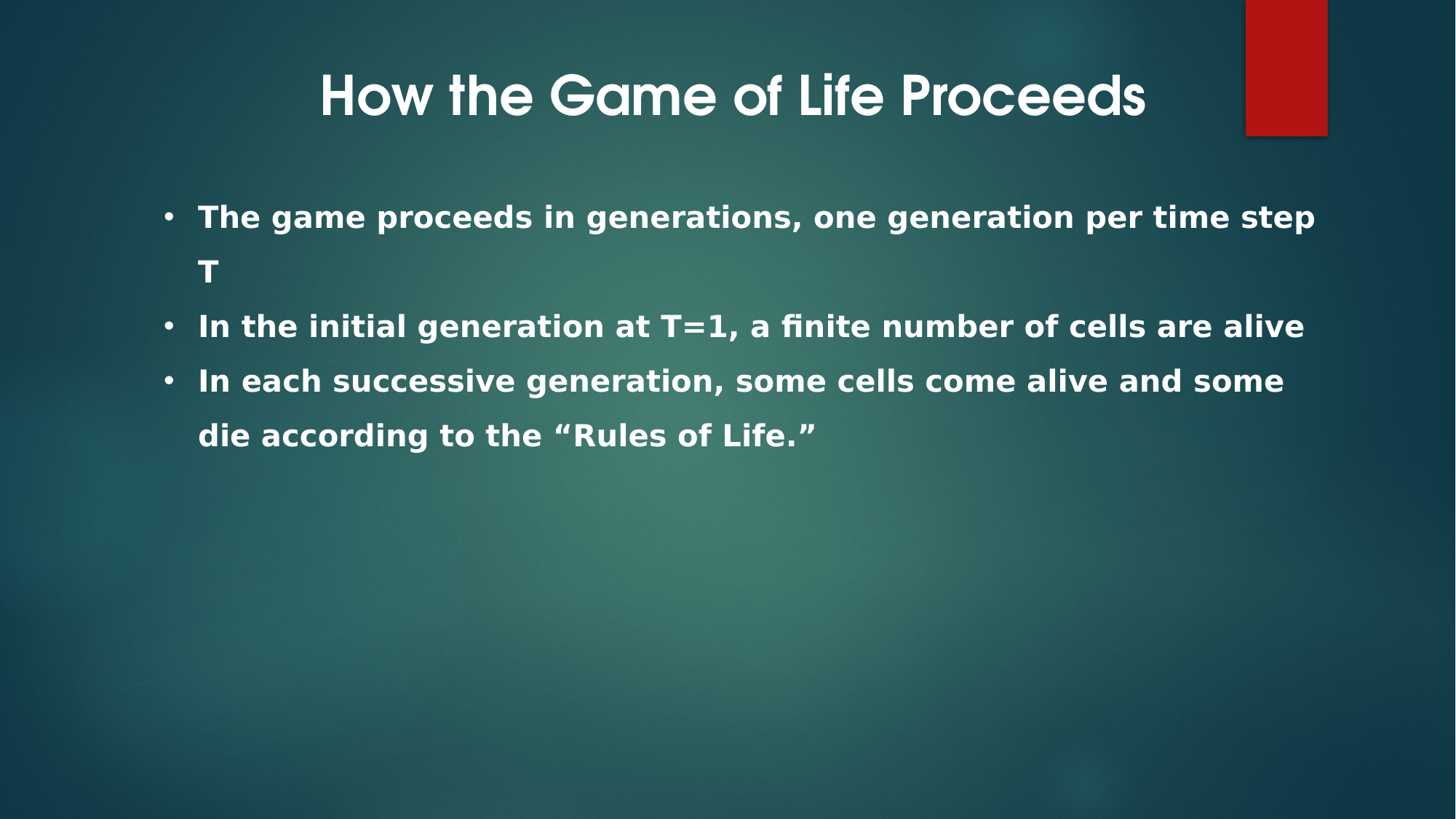

How the Game of Life Proceeds
The game proceeds in generations, one generation per time step T
In the initial generation at T=1, a finite number of cells are alive
In each successive generation, some cells come alive and some die according to the “Rules of Life.”